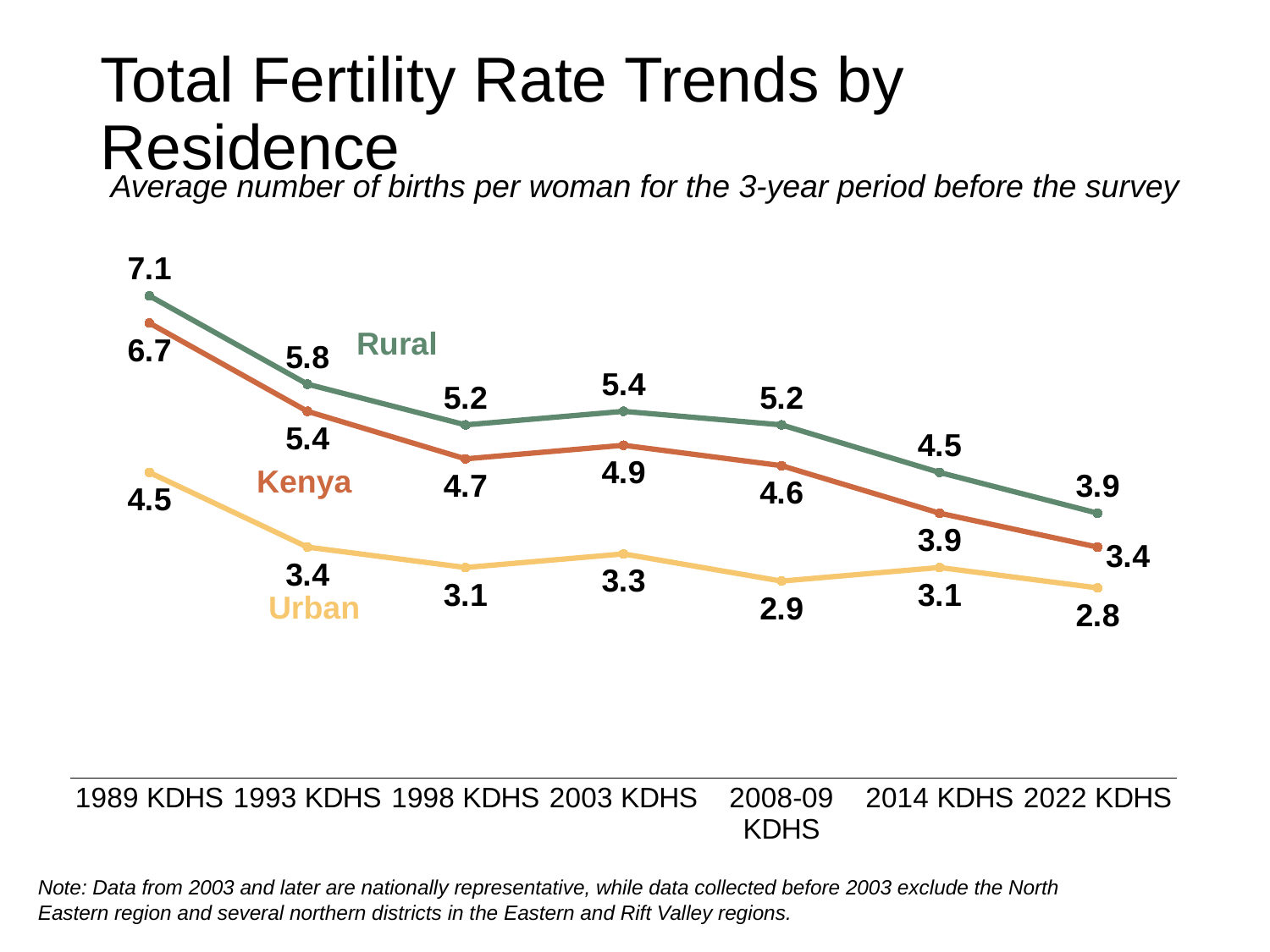

# Total Fertility Rate Trends by Residence
Average number of births per woman for the 3-year period before the survey

### Chart

| Category | Kenya | Urban | Rural |
|---|---|---|---|
| 1989 KDHS | 6.7 | 4.5 | 7.1 |
| 1993 KDHS | 5.4 | 3.4 | 5.8 |
| 1998 KDHS | 4.7 | 3.1 | 5.2 |
| 2003 KDHS | 4.9 | 3.3 | 5.4 |
| 2008-09 KDHS | 4.6 | 2.9 | 5.2 |
| 2014 KDHS | 3.9 | 3.1 | 4.5 |
| 2022 KDHS | 3.4 | 2.8 | 3.9 |
Rural
Kenya
Urban
Note: Data from 2003 and later are nationally representative, while data collected before 2003 exclude the North Eastern region and several northern districts in the Eastern and Rift Valley regions.